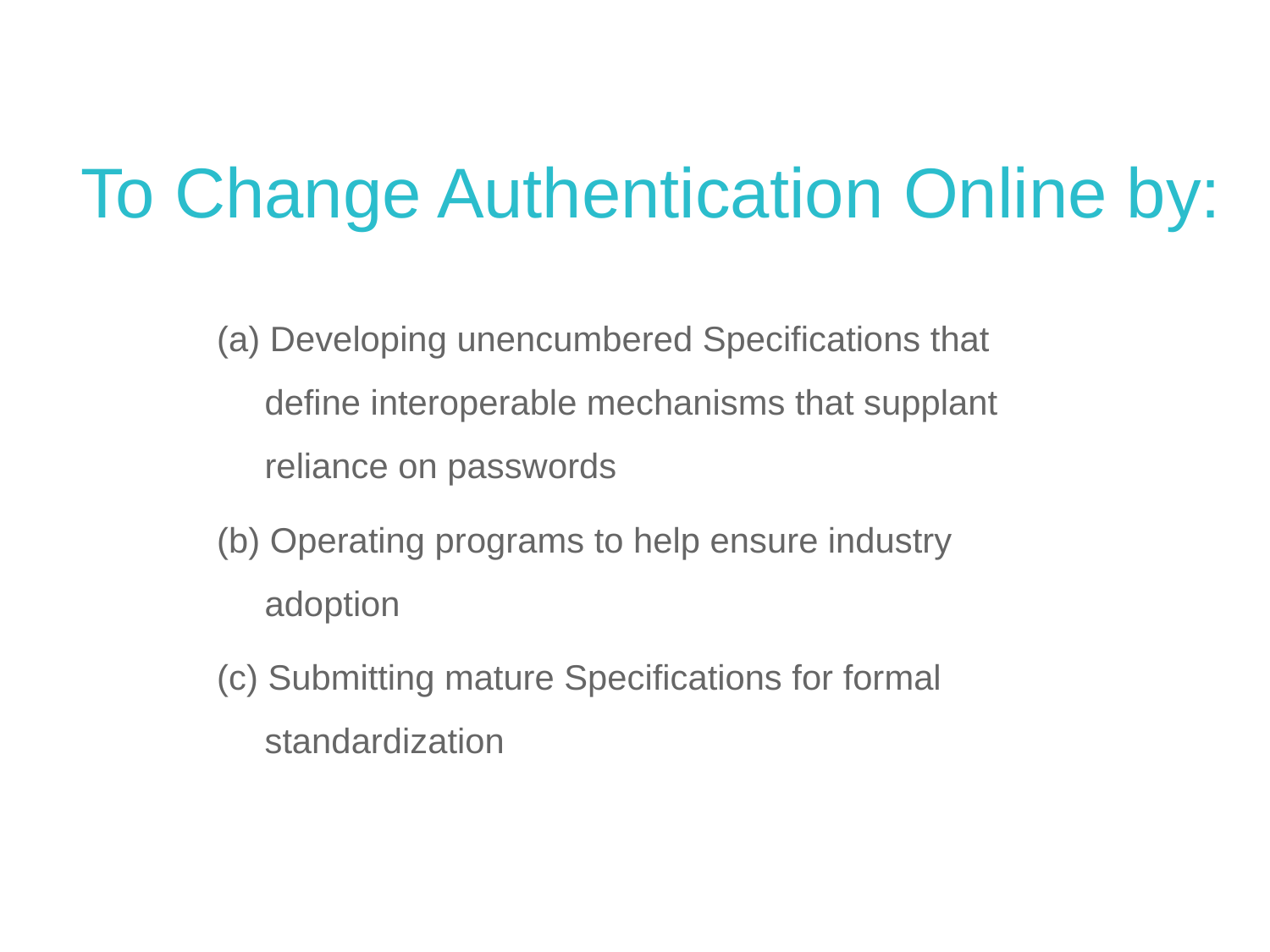

# To Change Authentication Online by:
(a) Developing unencumbered Specifications that define interoperable mechanisms that supplant reliance on passwords
(b) Operating programs to help ensure industry adoption
(c) Submitting mature Specifications for formal standardization